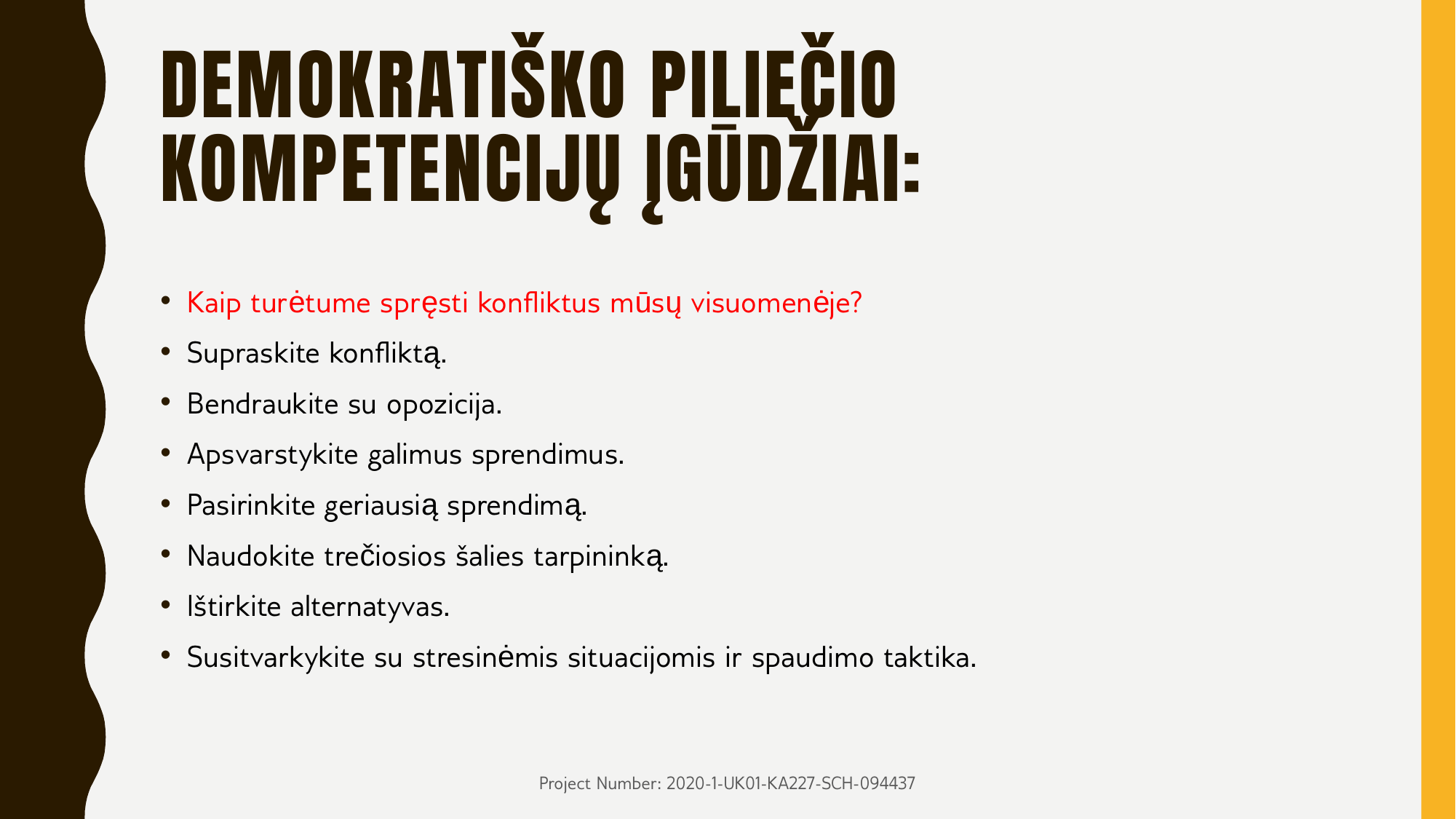

# Demokratiško piliečio kompetencijų įgūdžiai:
Kaip turėtume spręsti konfliktus mūsų visuomenėje?
Supraskite konfliktą.
Bendraukite su opozicija.
Apsvarstykite galimus sprendimus.
Pasirinkite geriausią sprendimą.
Naudokite trečiosios šalies tarpininką.
Ištirkite alternatyvas.
Susitvarkykite su stresinėmis situacijomis ir spaudimo taktika.
Project Number: 2020-1-UK01-KA227-SCH-094437